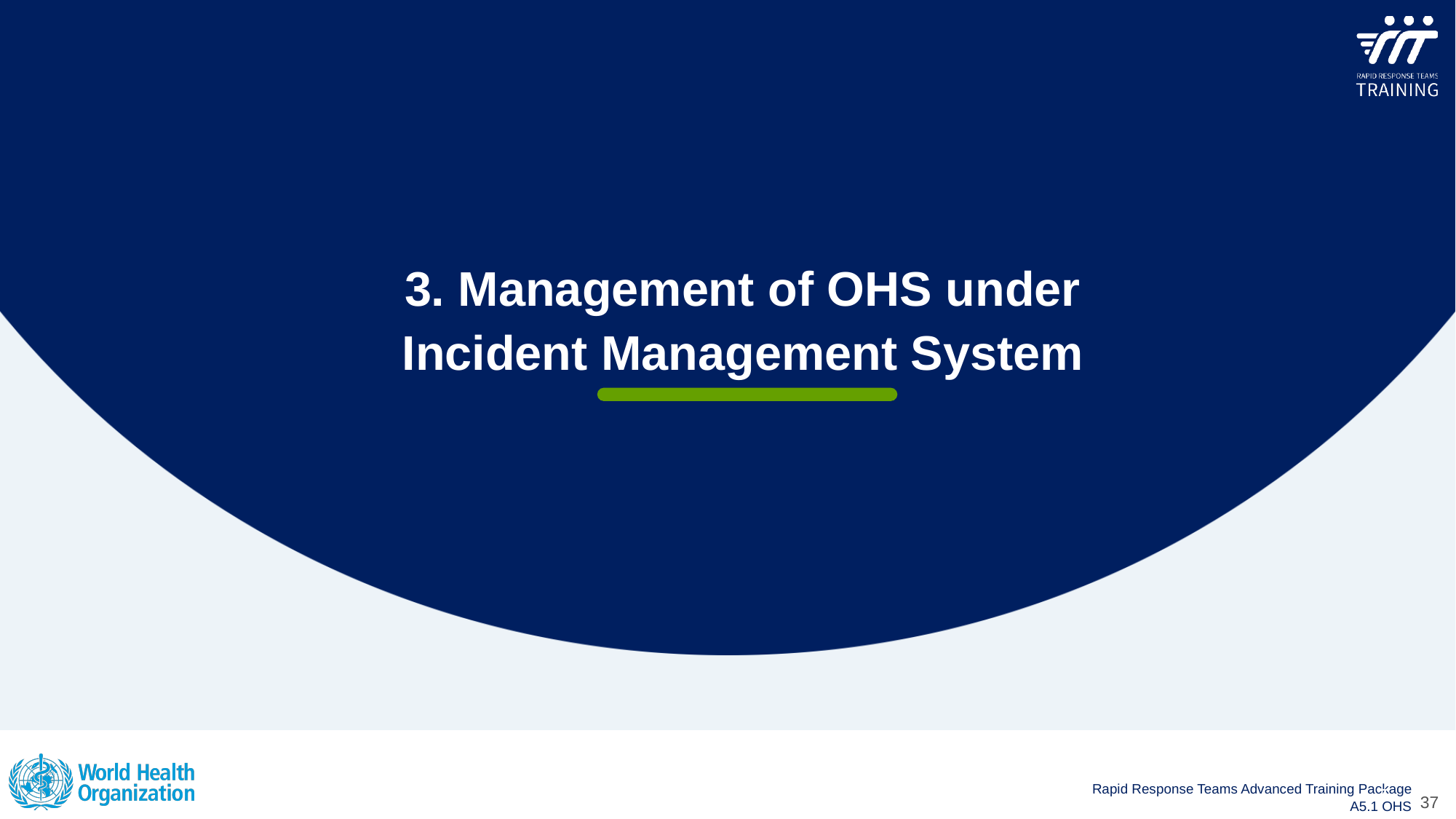

3. Management of OHS under
Incident Management System

37